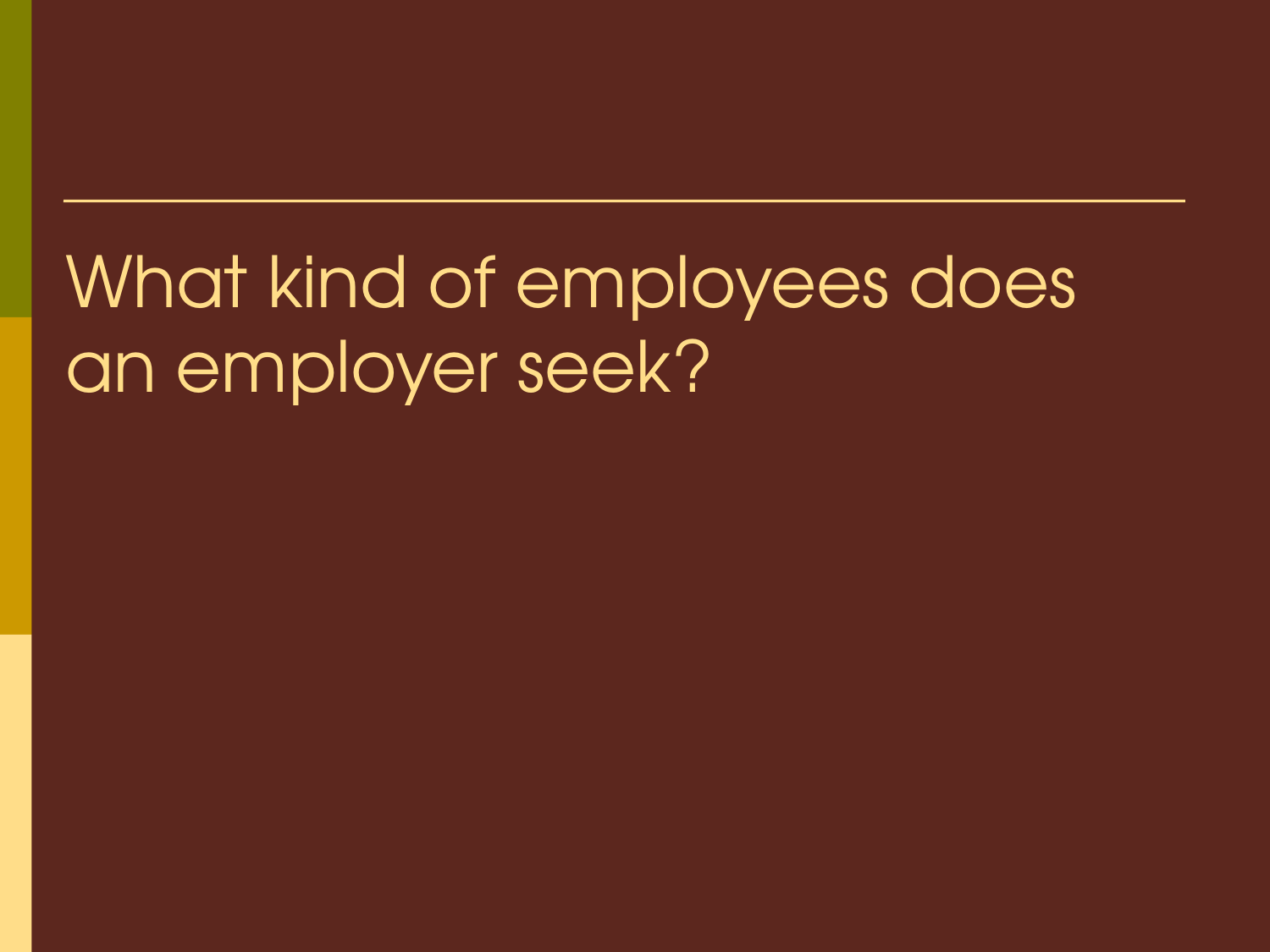

# What kind of employees does an employer seek?